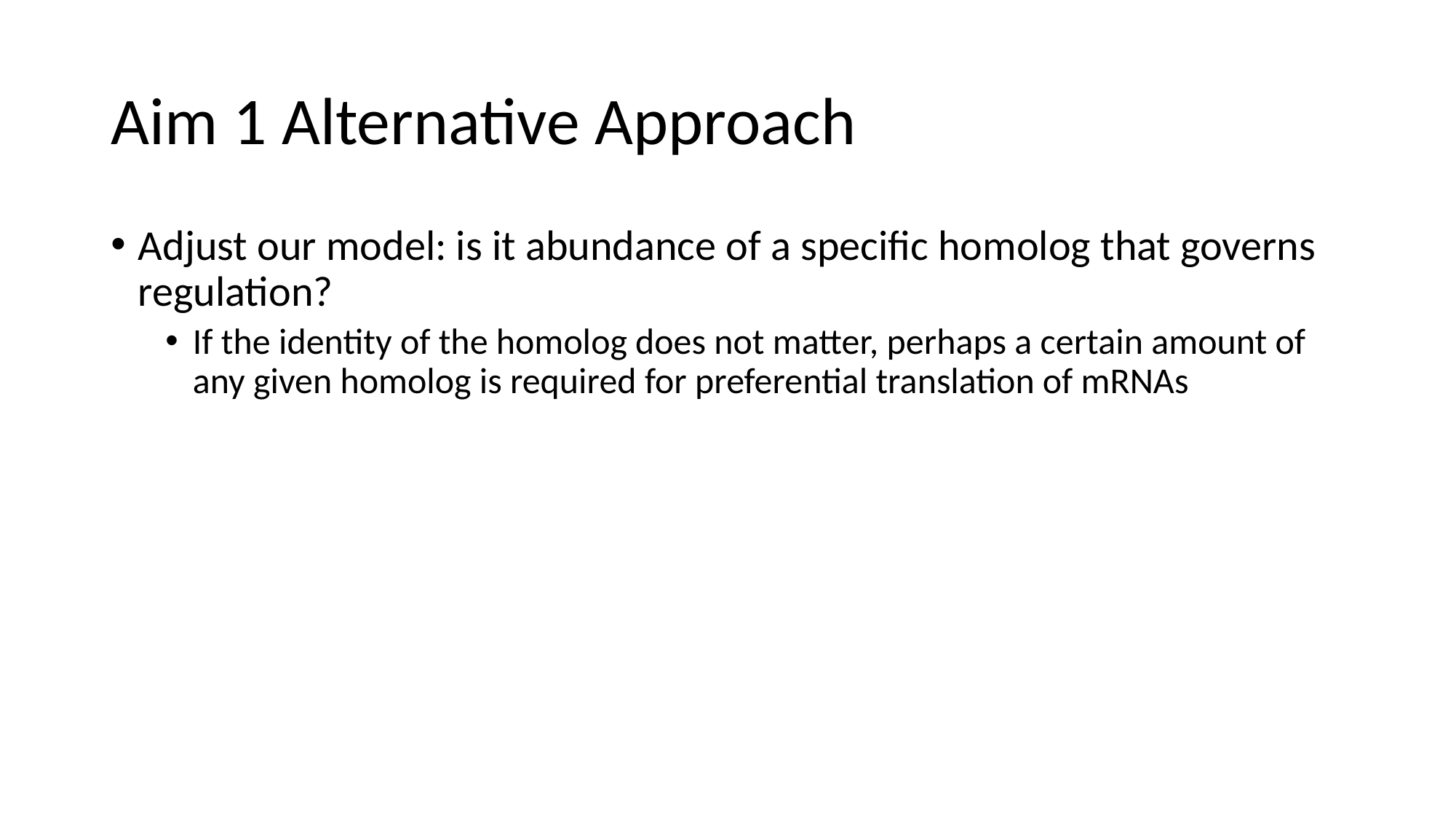

# Aim 1 Alternative Approach
Adjust our model: is it abundance of a specific homolog that governs regulation?
If the identity of the homolog does not matter, perhaps a certain amount of any given homolog is required for preferential translation of mRNAs